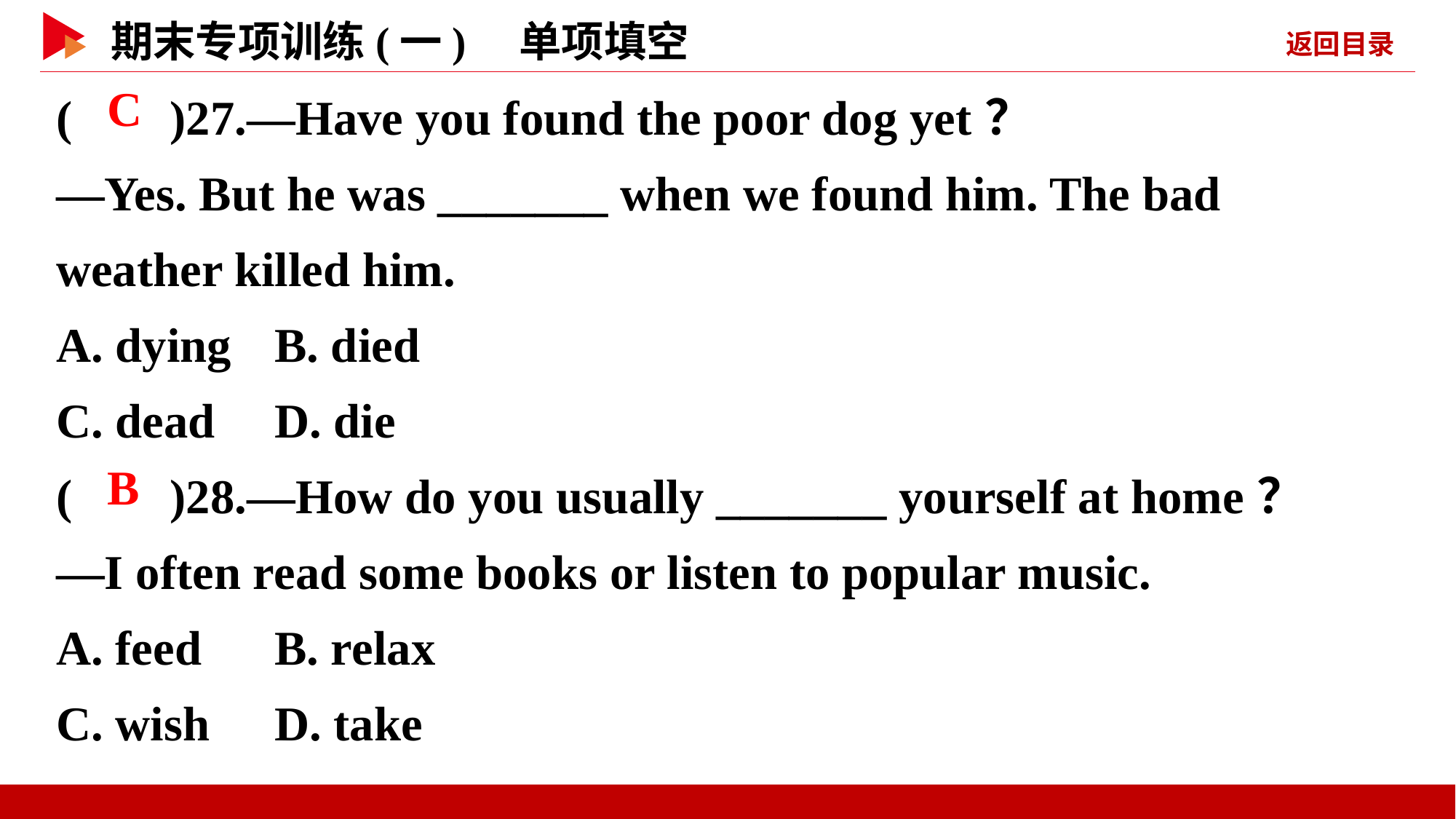

(        )27.—Have you found the poor dog yet？
—Yes. But he was _______ when we found him. The bad weather killed him.
A. dying	B. died
C. dead	D. die
(        )28.—How do you usually _______ yourself at home？
—I often read some books or listen to popular music.
A. feed	B. relax
C. wish	D. take
   C
   B